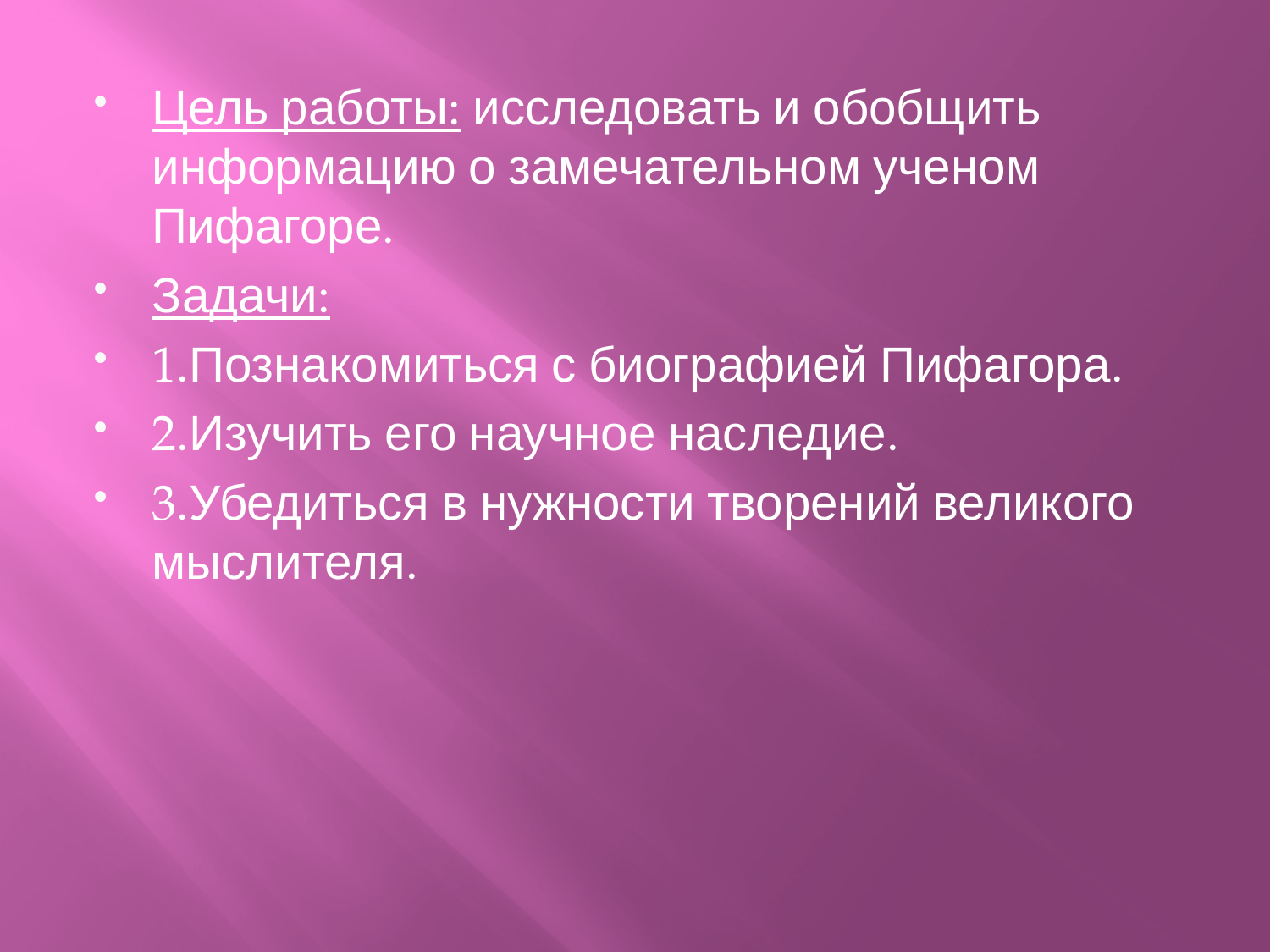

Цель работы: исследовать и обобщить      информацию о замечательном ученом Пифагоре.
Задачи:
1.Познакомиться с биографией Пифагора.
2.Изучить его научное наследие.
3.Убедиться в нужности творений великого мыслителя.